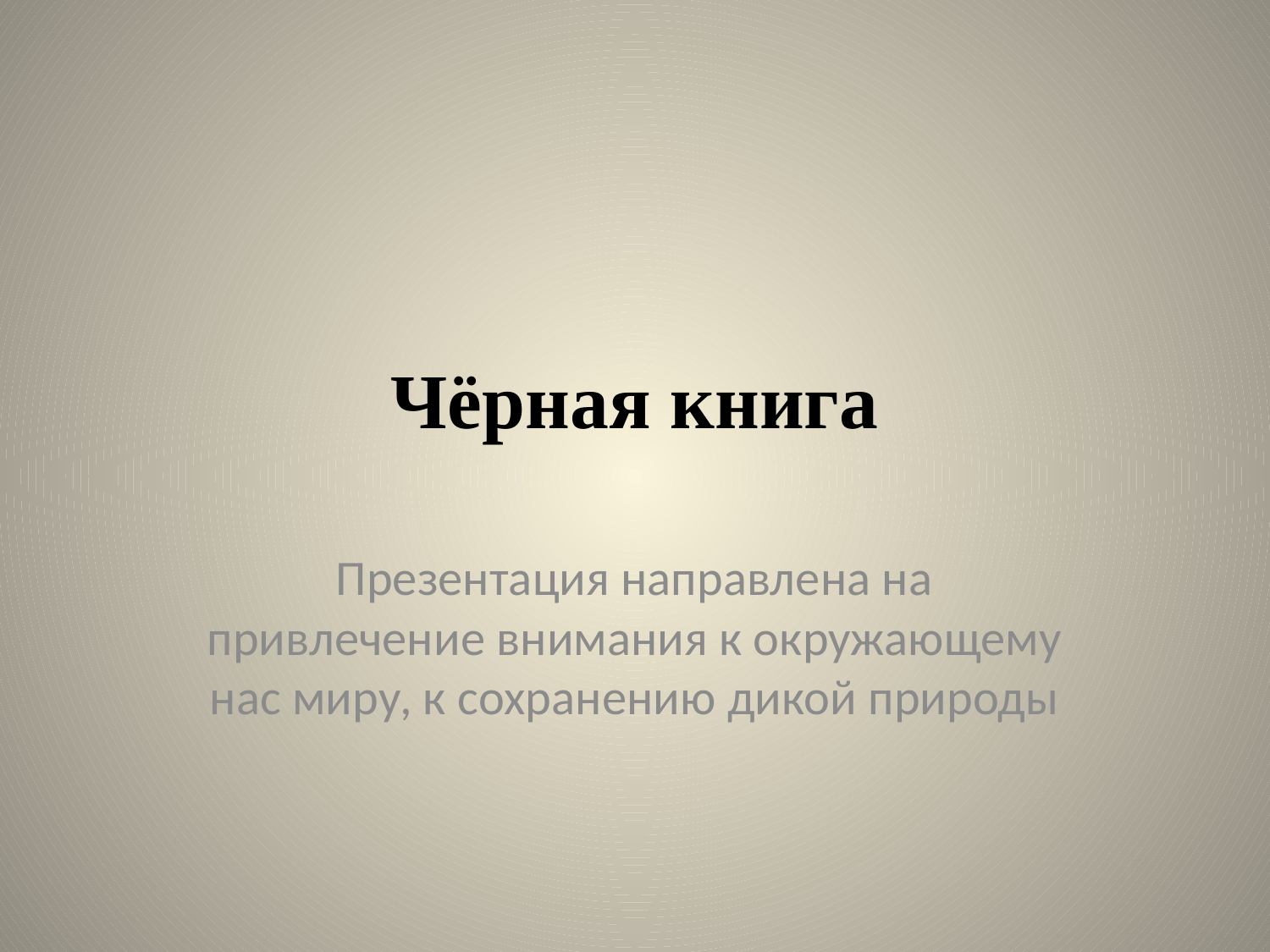

# Чёрная книга
Презентация направлена на привлечение внимания к окружающему нас миру, к сохранению дикой природы